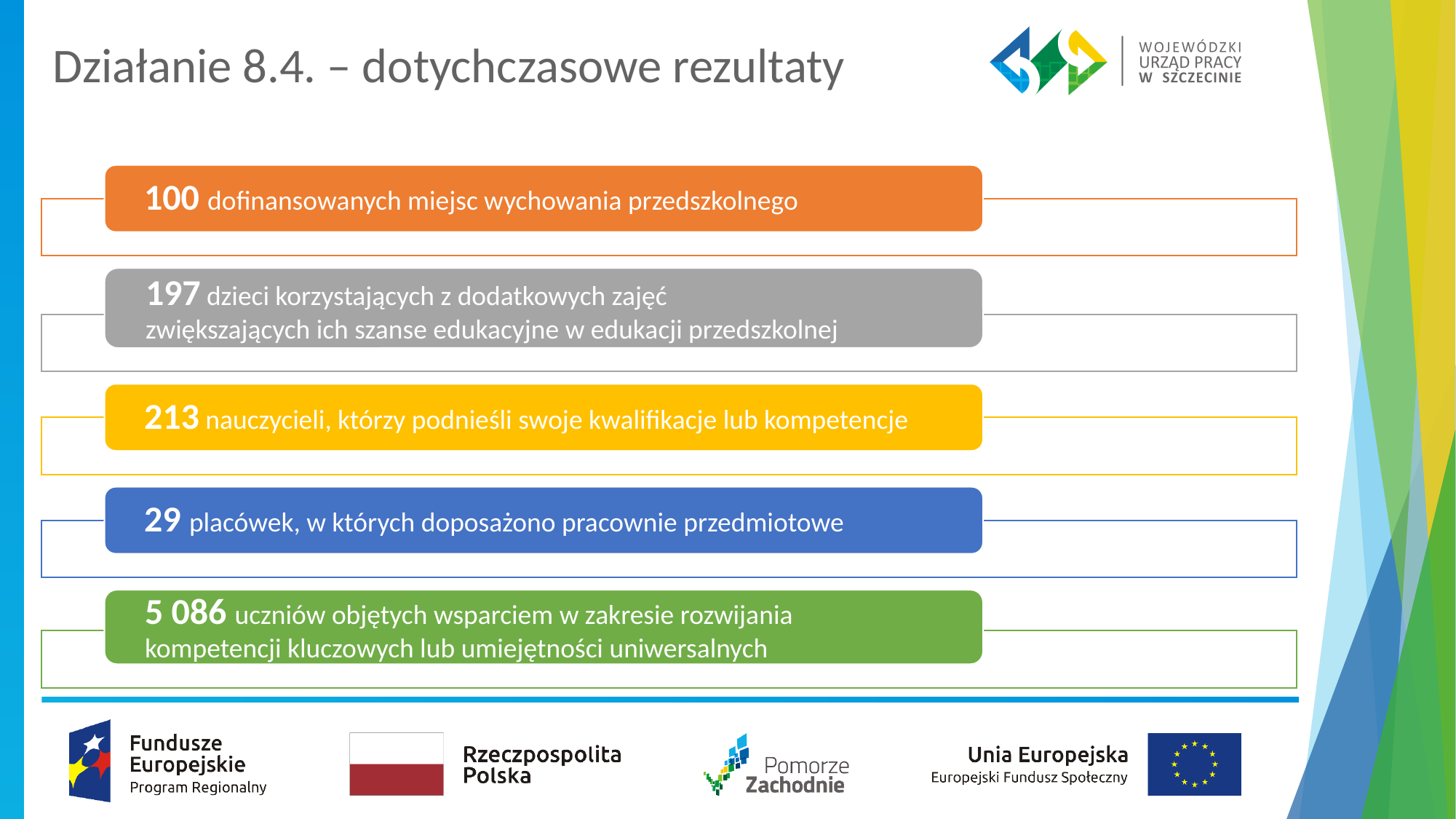

# Działanie 8.4. – dotychczasowe rezultaty
100 dofinansowanych miejsc wychowania przedszkolnego
197 dzieci korzystających z dodatkowych zajęć
zwiększających ich szanse edukacyjne w edukacji przedszkolnej
213 nauczycieli, którzy podnieśli swoje kwalifikacje lub kompetencje
29 placówek, w których doposażono pracownie przedmiotowe
5 086 uczniów objętych wsparciem w zakresie rozwijania
kompetencji kluczowych lub umiejętności uniwersalnych